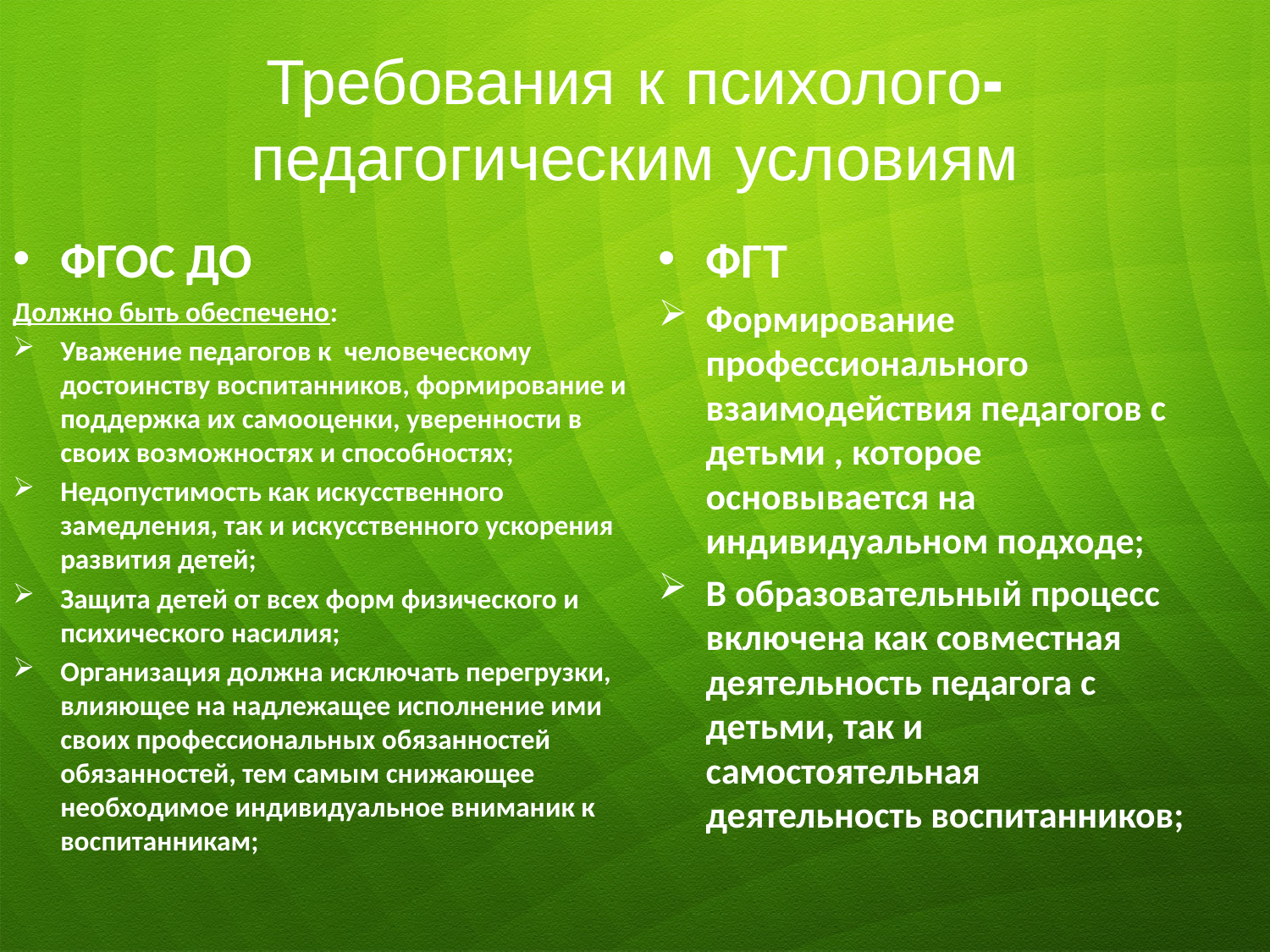

# Требования к психолого-педагогическим условиям
ФГОС ДО
Должно быть обеспечено:
Уважение педагогов к  человеческому достоинству воспитанников, формирование и поддержка их самооценки, уверенности в своих возможностях и способностях;
Недопустимость как искусственного замедления, так и искусственного ускорения развития детей;
Защита детей от всех форм физического и психического насилия;
Организация должна исключать перегрузки,  влияющее на надлежащее исполнение ими своих профессиональных обязанностей обязанностей, тем самым снижающее необходимое индивидуальное вниманик к воспитанникам;
ФГТ
Формирование  профессионального взаимодействия педагогов с детьми , которое основывается на индивидуальном подходе;
В образовательный процесс включена как совместная деятельность педагога с детьми, так и самостоятельная  деятельность воспитанников;